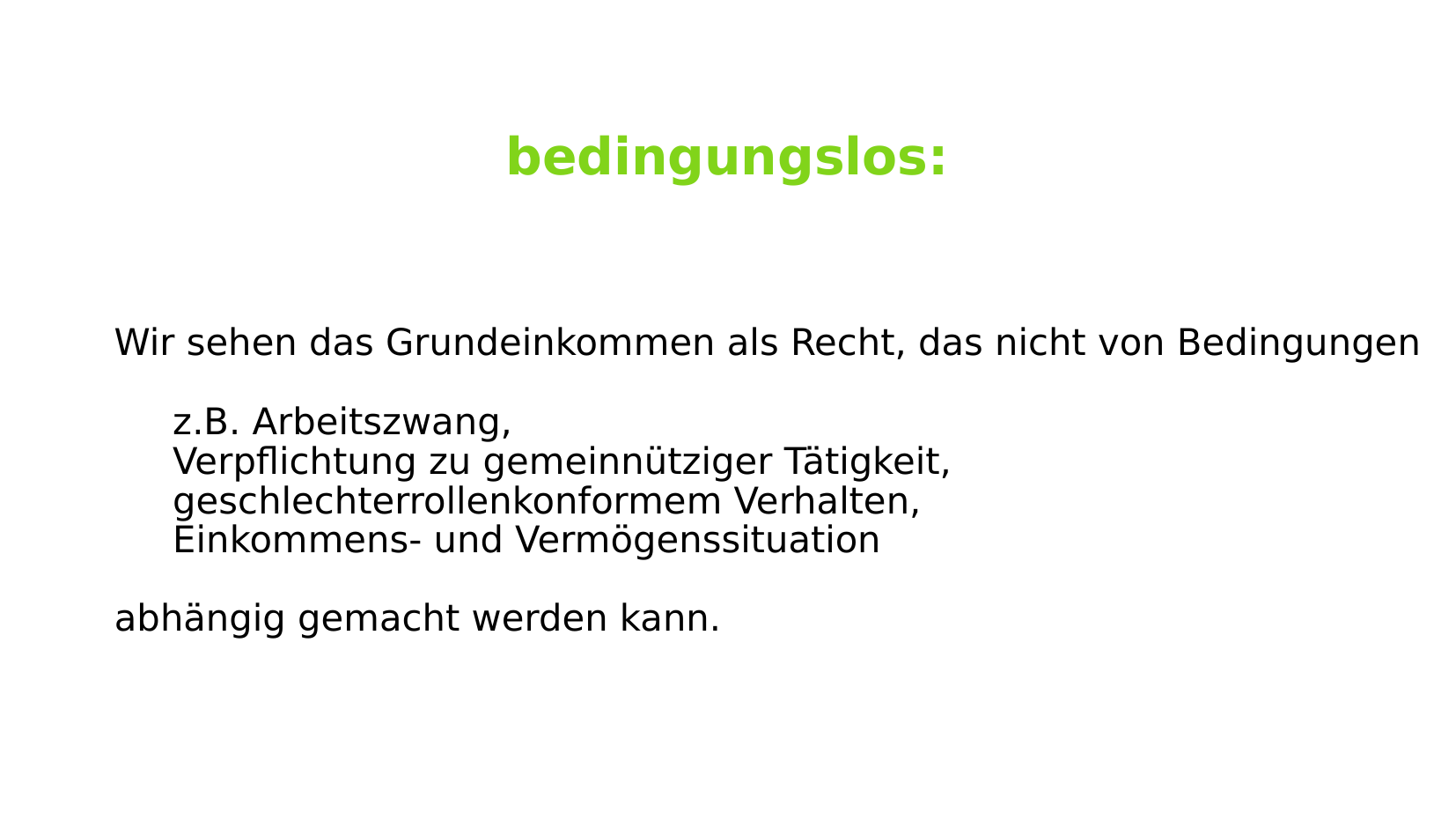

# bedingungslos:

   Wir sehen das Grundeinkommen als Recht, das nicht von Bedingungen

         z.B. Arbeitszwang,
         Verpflichtung zu gemeinnütziger Tätigkeit,
         geschlechterrollenkonformem Verhalten,
         Einkommens- und Vermögenssituation

    abhängig gemacht werden kann.